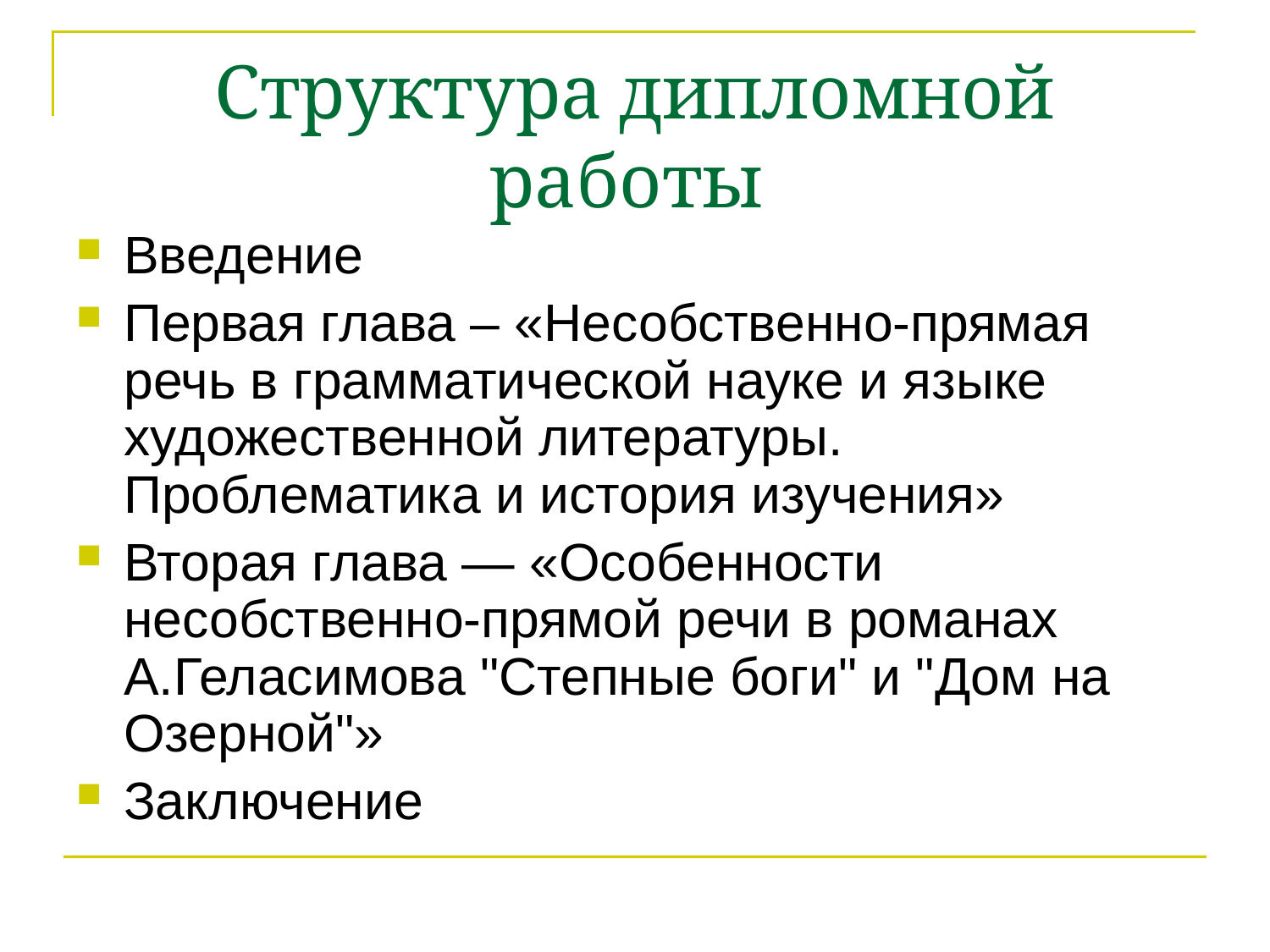

# Структура дипломной работы
Введение
Первая глава – «Несобственно-прямая речь в грамматической науке и языке художественной литературы. Проблематика и история изучения»
Вторая глава — «Особенности несобственно-прямой речи в романах     А.Геласимова "Степные боги" и "Дом на Озерной"»
Заключение